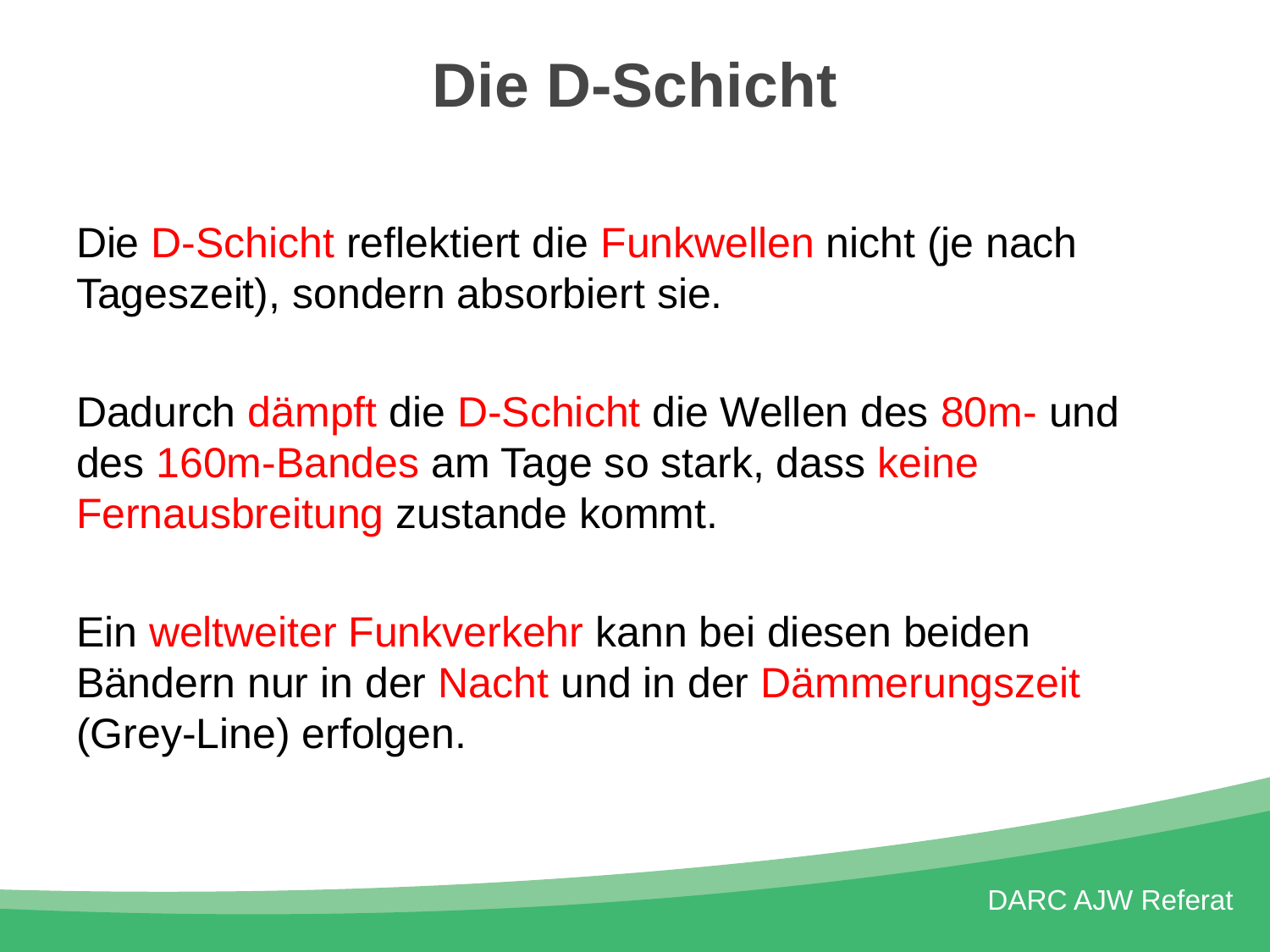

# Die D-Schicht

Die D-Schicht reflektiert die Funkwellen nicht (je nach Tageszeit), sondern absorbiert sie.

Dadurch dämpft die D-Schicht die Wellen des 80m- und des 160m-Bandes am Tage so stark, dass keine Fernausbreitung zustande kommt.

Ein weltweiter Funkverkehr kann bei diesen beiden Bändern nur in der Nacht und in der Dämmerungszeit (Grey-Line) erfolgen.